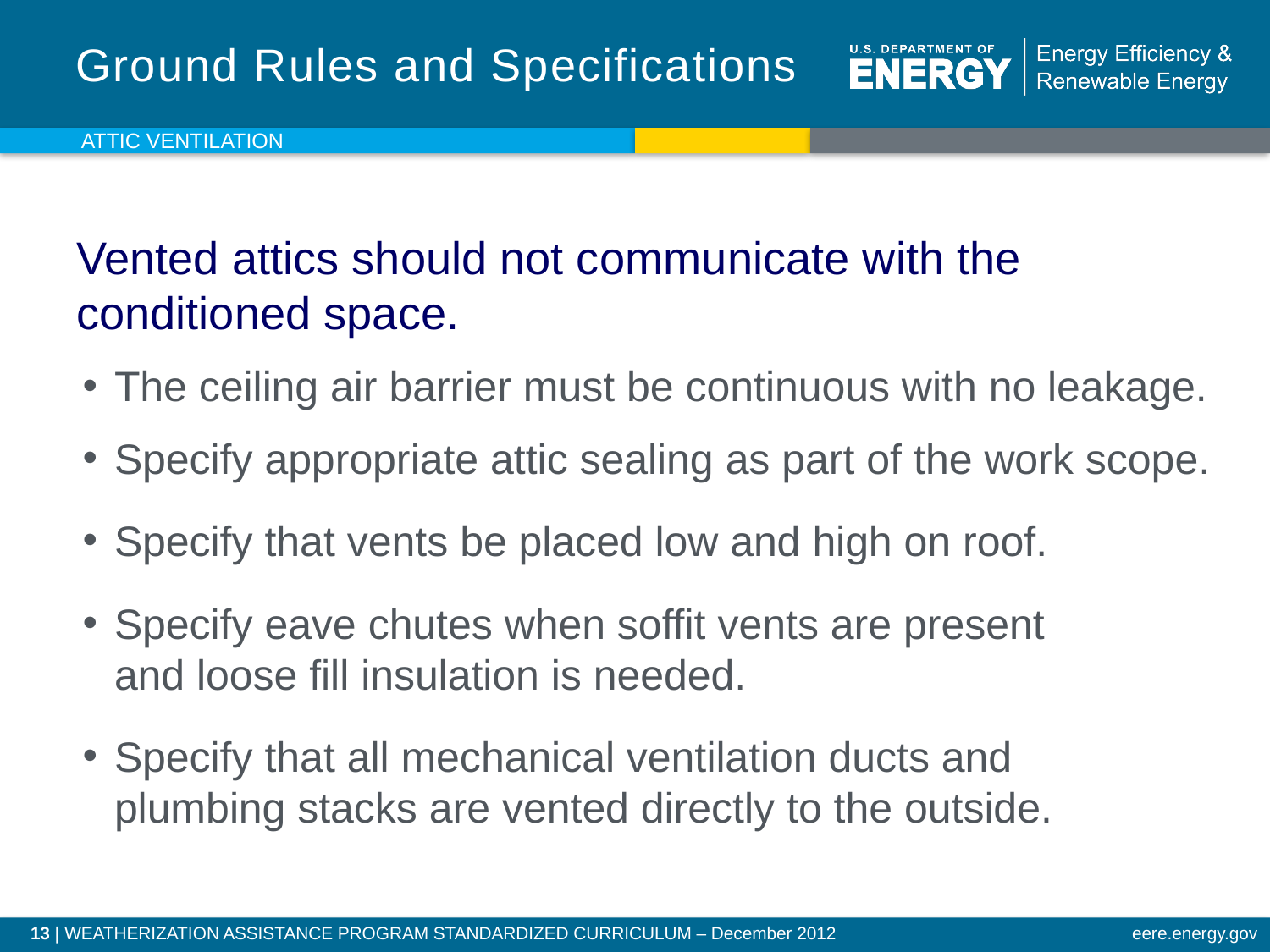

Ground Rules and Specifications
Attic Ventilation
Vented attics should not communicate with the conditioned space.
The ceiling air barrier must be continuous with no leakage.
Specify appropriate attic sealing as part of the work scope.
Specify that vents be placed low and high on roof.
Specify eave chutes when soffit vents are present
and loose fill insulation is needed.
Specify that all mechanical ventilation ducts and
plumbing stacks are vented directly to the outside.